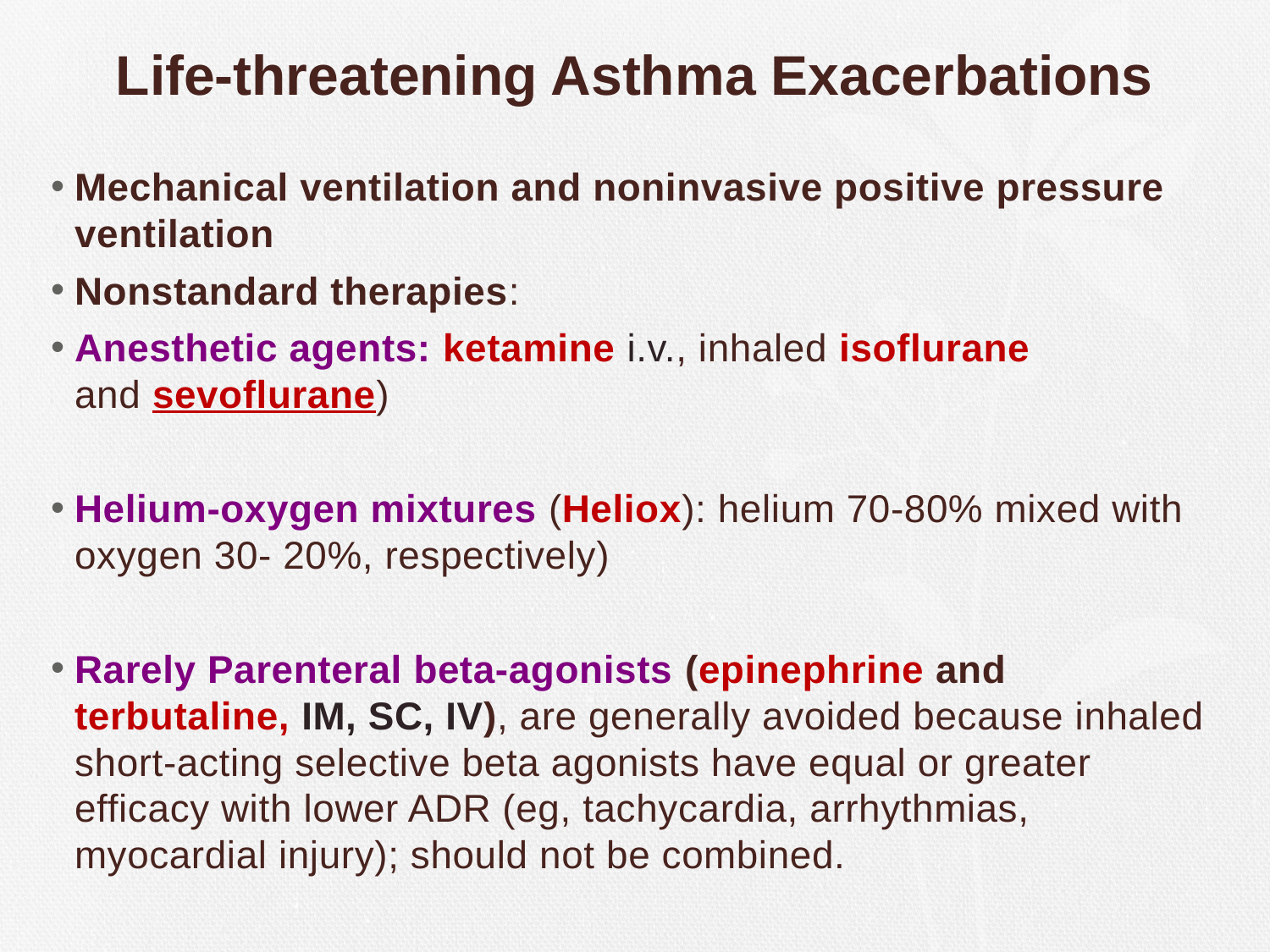

# Life-threatening Asthma Exacerbations
Mechanical ventilation and noninvasive positive pressure ventilation
Nonstandard therapies:
Anesthetic agents: ketamine i.v., inhaled isoflurane and sevoflurane)

Helium-oxygen mixtures (Heliox): helium 70-80% mixed with oxygen 30- 20%, respectively)

Rarely Parenteral beta-agonists (epinephrine and terbutaline, IM, SC, IV), are generally avoided because inhaled short-acting selective beta agonists have equal or greater efficacy with lower ADR (eg, tachycardia, arrhythmias, myocardial injury); should not be combined.